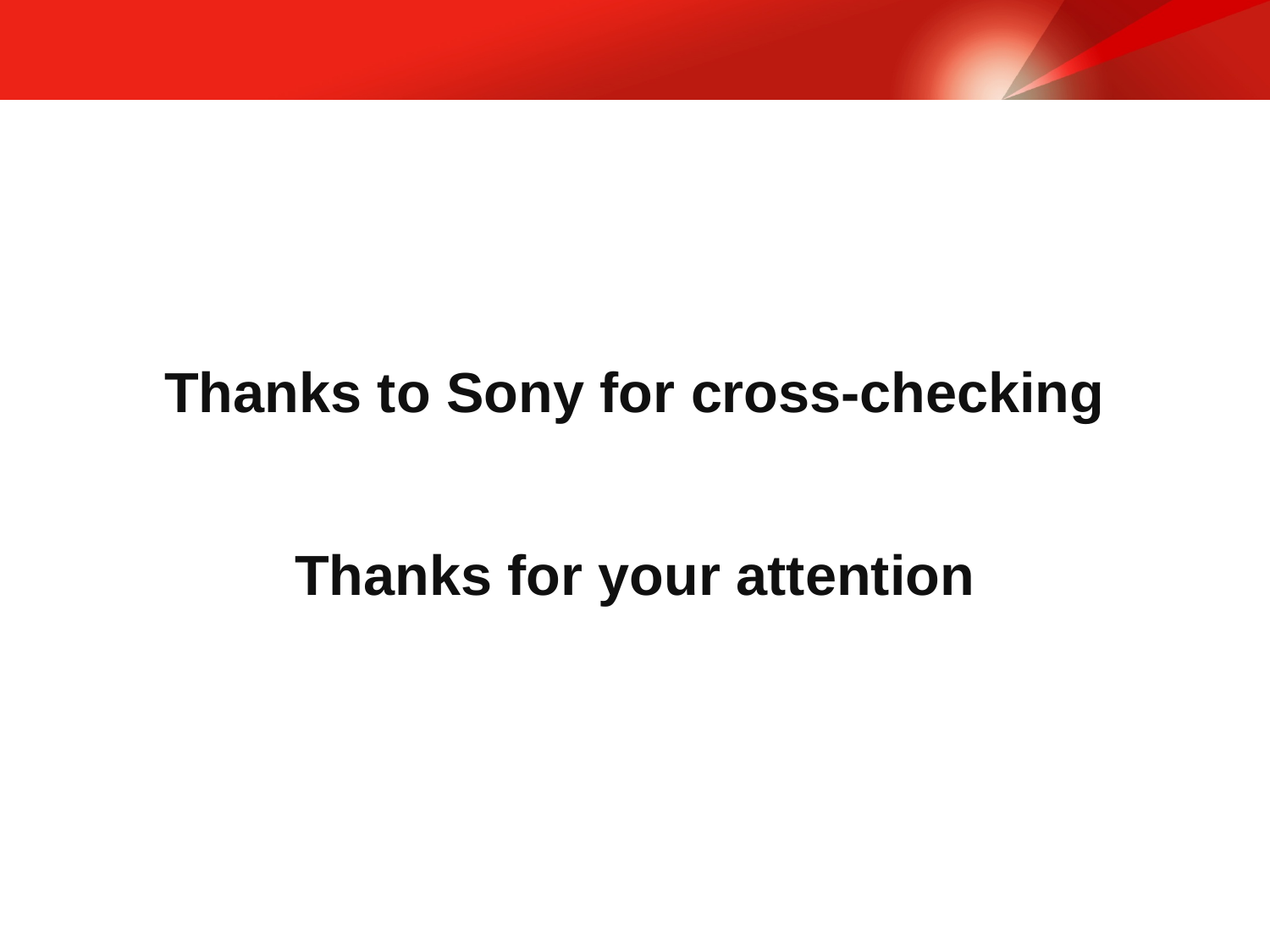

# Thanks to Sony for cross-checking Thanks for your attention